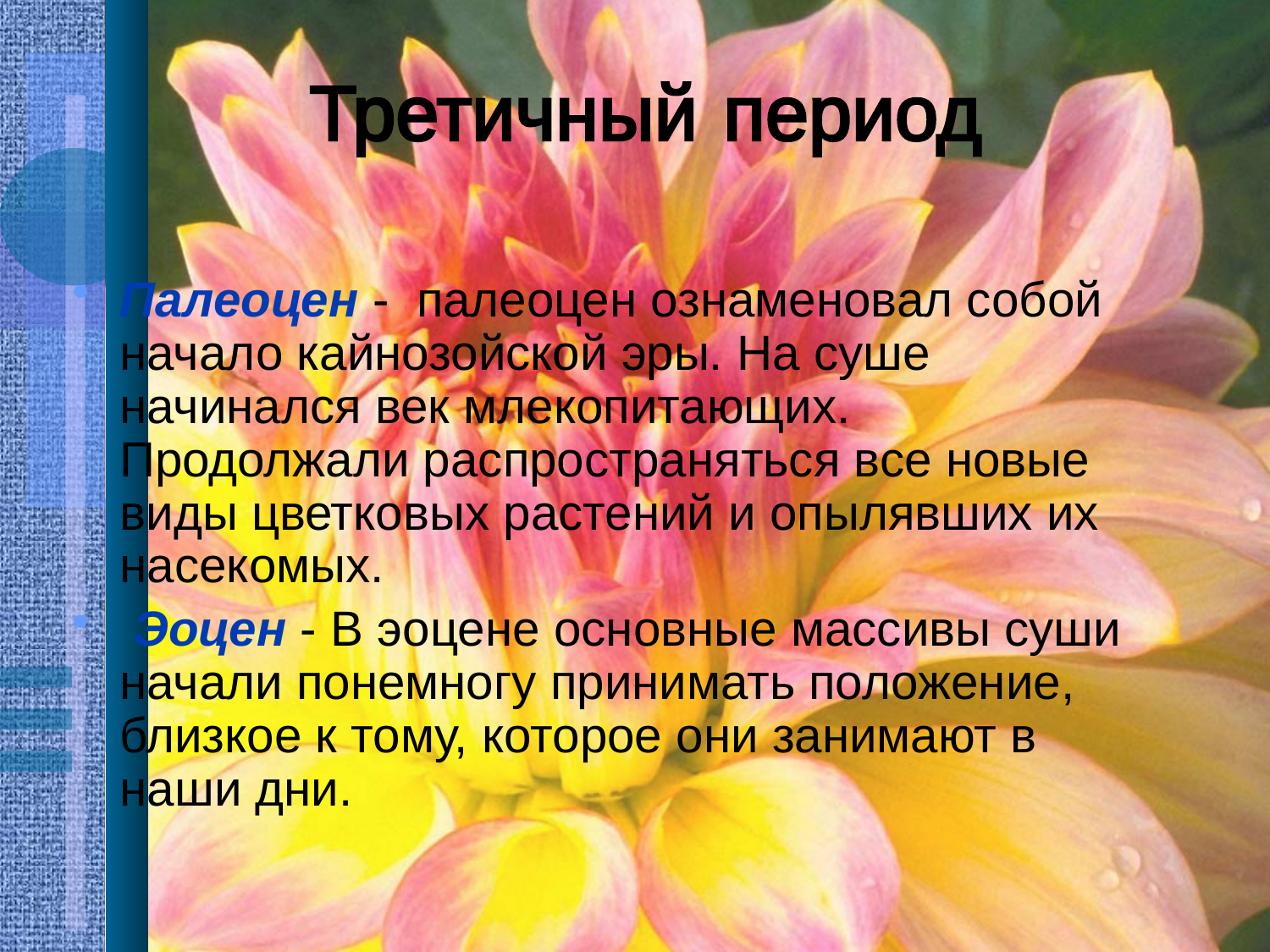

# Третичный период
Палеоцен -  палеоцен ознаменовал собой начало кайнозойской эры. На суше начинался век млекопитающих. Продолжали распространяться все новые виды цветковых растений и опылявших их насекомых.
 Эоцен - В эоцене основные массивы суши начали понемногу принимать положение, близкое к тому, которое они занимают в наши дни.